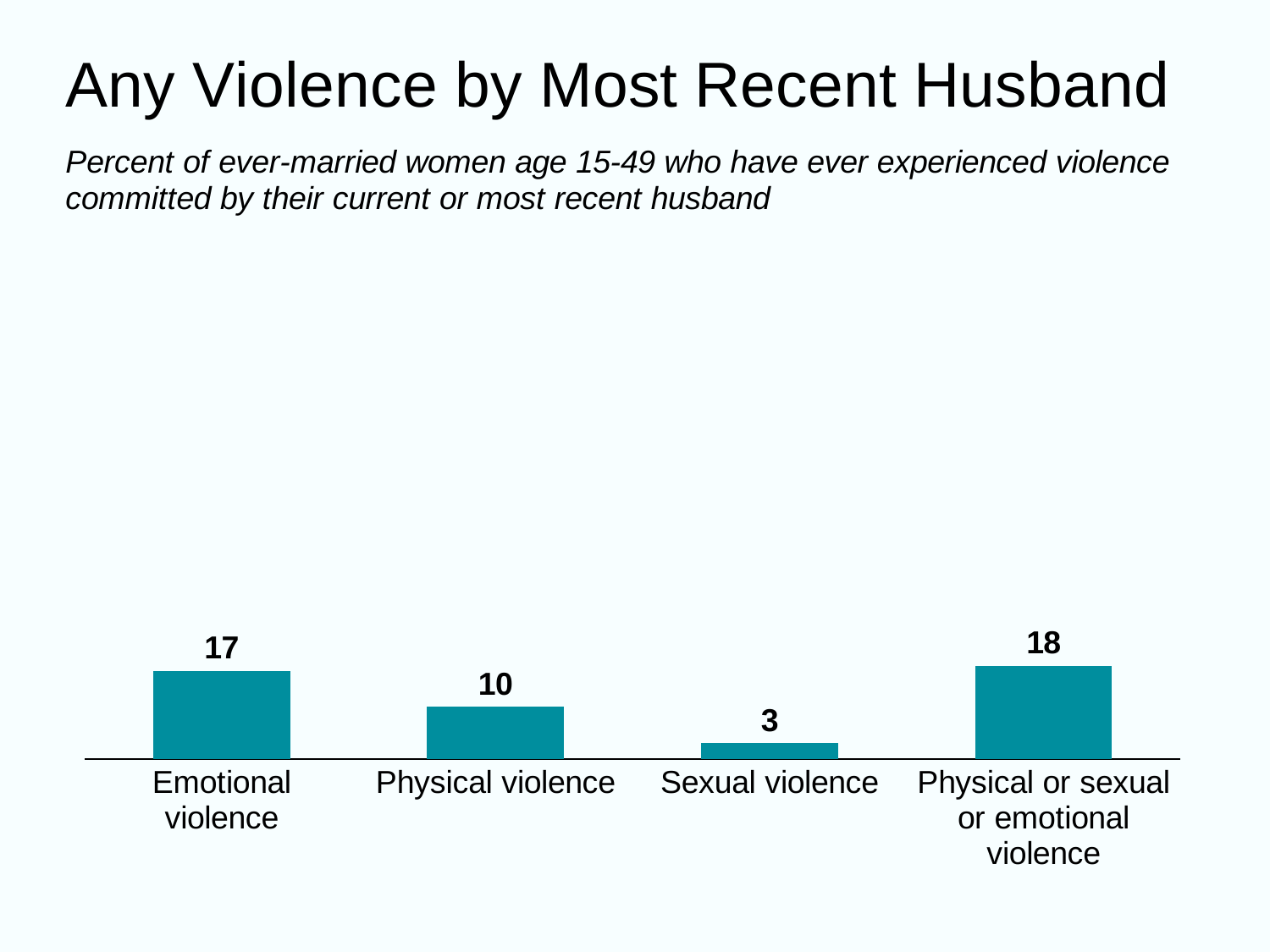

### Chart

| Category | Column1 |
|---|---|
| Emotional violence | 17.0 |
| Physical violence | 10.0 |
| Sexual violence | 3.0 |
| Physical or sexual or emotional violence | 18.0 |